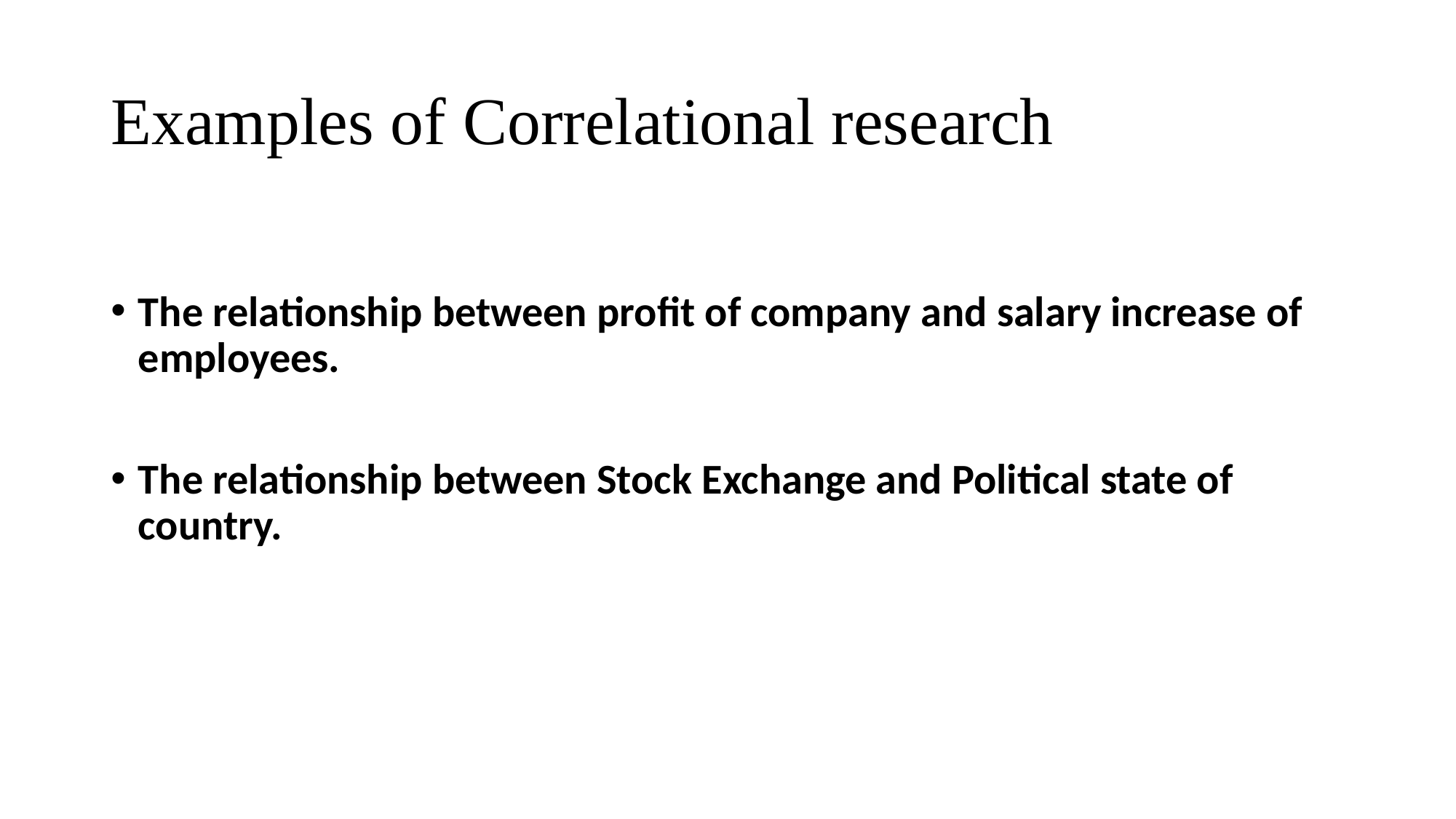

# Examples of Correlational research

The relationship between profit of company and salary increase of employees.

The relationship between Stock Exchange and Political state of country.